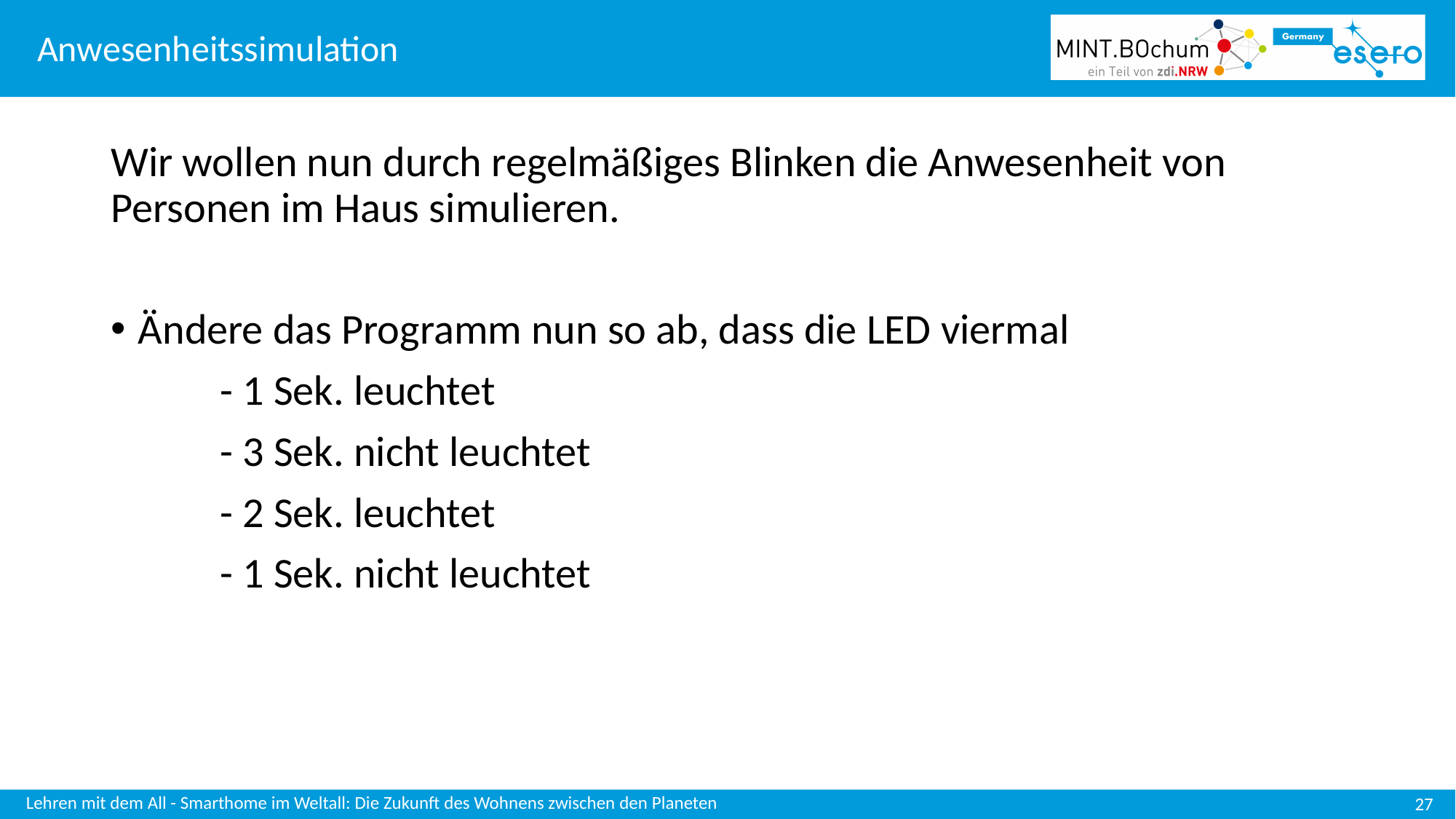

# Anwesenheitssimulation
Wir wollen nun durch regelmäßiges Blinken die Anwesenheit von Personen im Haus simulieren.

Ändere das Programm nun so ab, dass die LED viermal
	- 1 Sek. leuchtet
	- 3 Sek. nicht leuchtet
	- 2 Sek. leuchtet
	- 1 Sek. nicht leuchtet